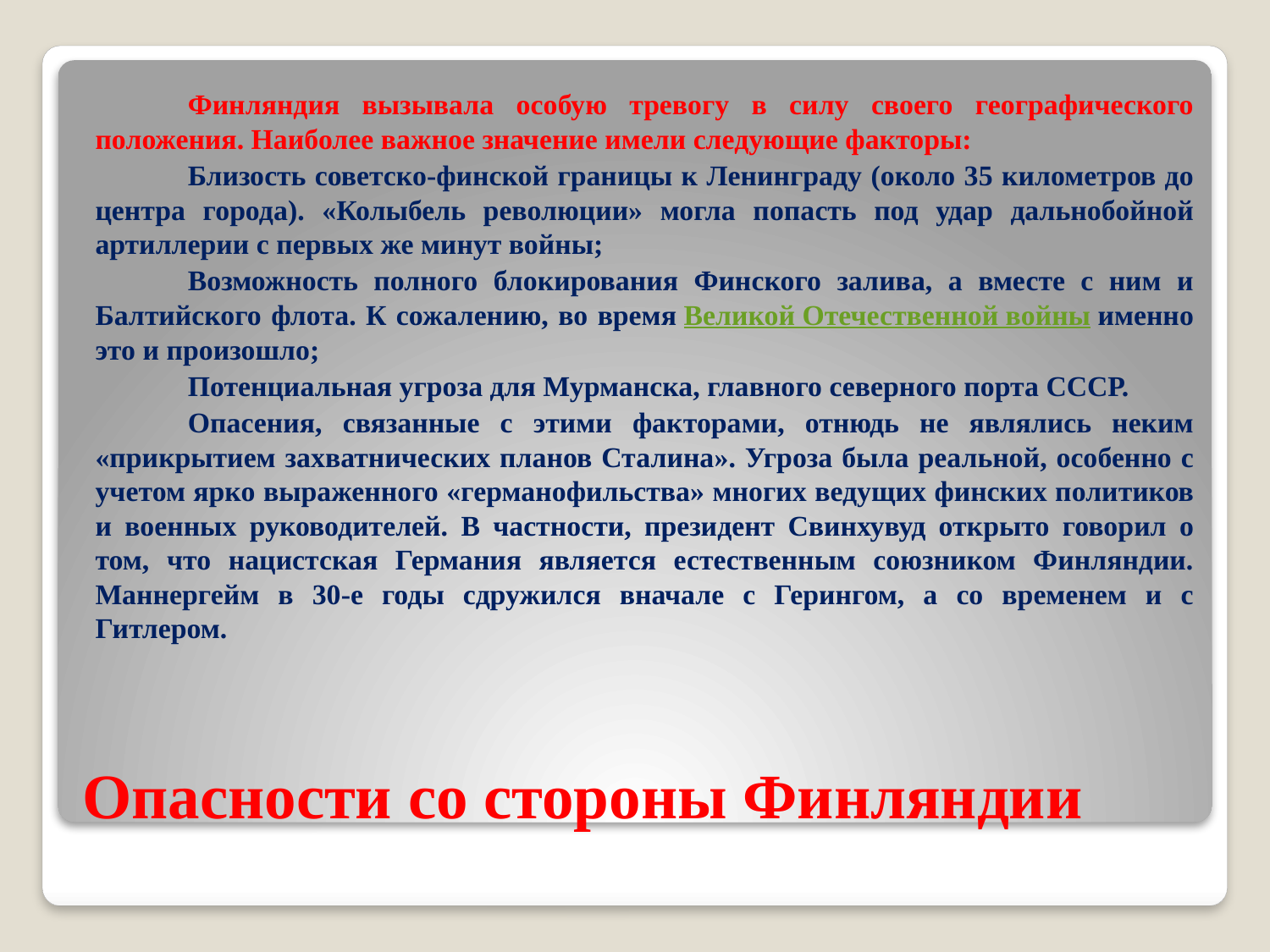

Финляндия вызывала особую тревогу в силу своего географического положения. Наиболее важное значение имели следующие факторы:
Близость советско-финской границы к Ленинграду (около 35 километров до центра города). «Колыбель революции» могла попасть под удар дальнобойной артиллерии с первых же минут войны;
Возможность полного блокирования Финского залива, а вместе с ним и Балтийского флота. К сожалению, во время Великой Отечественной войны именно это и произошло;
Потенциальная угроза для Мурманска, главного северного порта СССР.
Опасения, связанные с этими факторами, отнюдь не являлись неким «прикрытием захватнических планов Сталина». Угроза была реальной, особенно с учетом ярко выраженного «германофильства» многих ведущих финских политиков и военных руководителей. В частности, президент Свинхувуд открыто говорил о том, что нацистская Германия является естественным союзником Финляндии. Маннергейм в 30-е годы сдружился вначале с Герингом, а со временем и с Гитлером.
# Опасности со стороны Финляндии